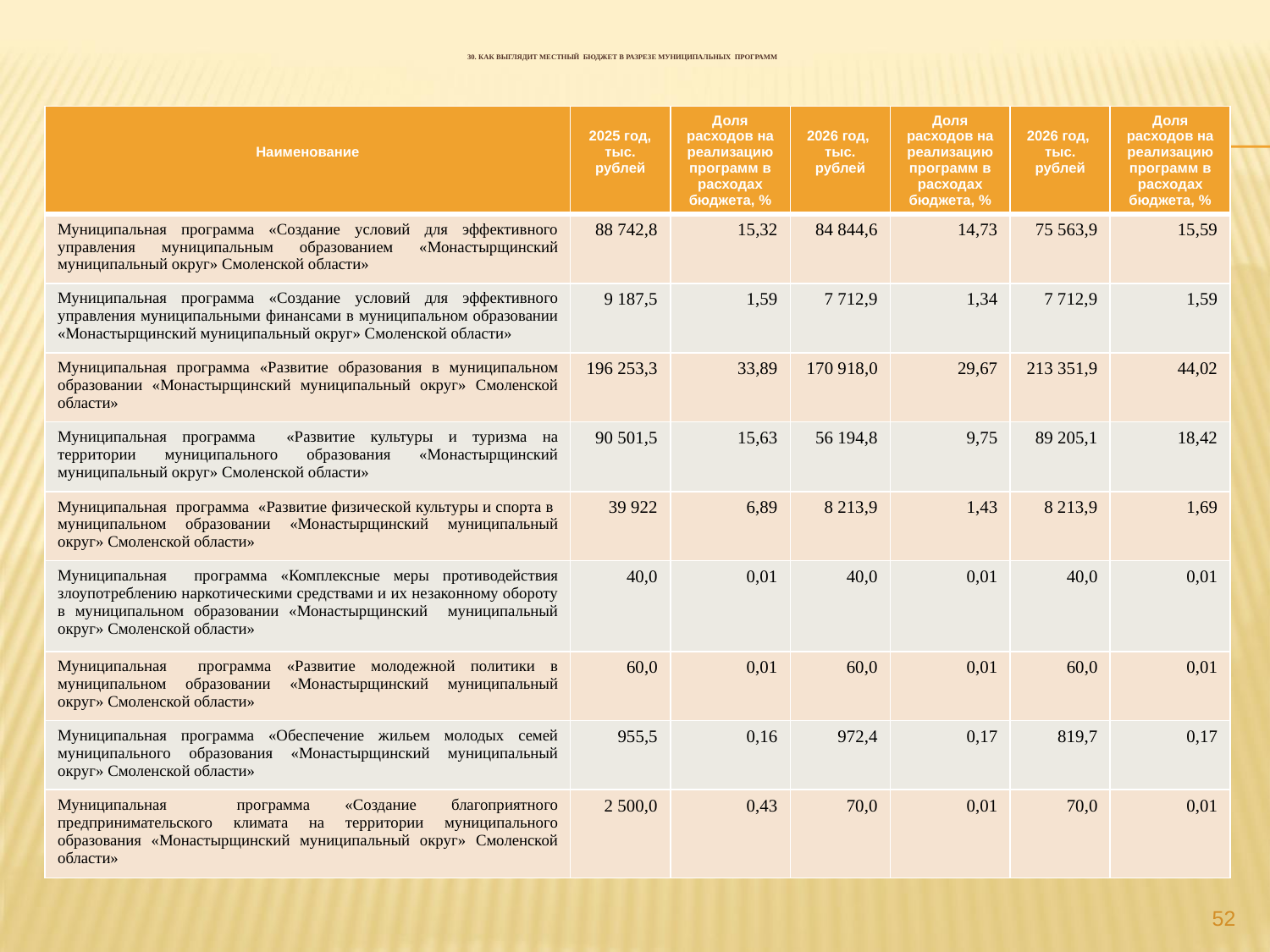

# 30. Как выглядит местный  бюджет в разрезе муниципальных  программ
| Наименование | 2025 год, тыс. рублей | Доля расходов на реализацию программ в расходах бюджета, % | 2026 год, тыс. рублей | Доля расходов на реализацию программ в расходах бюджета, % | 2026 год, тыс. рублей | Доля расходов на реализацию программ в расходах бюджета, % |
| --- | --- | --- | --- | --- | --- | --- |
| Муниципальная программа «Создание условий для эффективного управления муниципальным образованием «Монастырщинский муниципальный округ» Смоленской области» | 88 742,8 | 15,32 | 84 844,6 | 14,73 | 75 563,9 | 15,59 |
| Муниципальная программа «Создание условий для эффективного управления муниципальными финансами в муниципальном образовании «Монастырщинский муниципальный округ» Смоленской области» | 9 187,5 | 1,59 | 7 712,9 | 1,34 | 7 712,9 | 1,59 |
| Муниципальная программа «Развитие образования в муниципальном образовании «Монастырщинский муниципальный округ» Смоленской области» | 196 253,3 | 33,89 | 170 918,0 | 29,67 | 213 351,9 | 44,02 |
| Муниципальная программа «Развитие культуры и туризма на территории муниципального образования «Монастырщинский муниципальный округ» Смоленской области» | 90 501,5 | 15,63 | 56 194,8 | 9,75 | 89 205,1 | 18,42 |
| Муниципальная программа «Развитие физической культуры и спорта в муниципальном образовании «Монастырщинский муниципальный округ» Смоленской области» | 39 922 | 6,89 | 8 213,9 | 1,43 | 8 213,9 | 1,69 |
| Муниципальная программа «Комплексные меры противодействия злоупотреблению наркотическими средствами и их незаконному обороту в муниципальном образовании «Монастырщинский муниципальный округ» Смоленской области» | 40,0 | 0,01 | 40,0 | 0,01 | 40,0 | 0,01 |
| Муниципальная программа «Развитие молодежной политики в муниципальном образовании «Монастырщинский муниципальный округ» Смоленской области» | 60,0 | 0,01 | 60,0 | 0,01 | 60,0 | 0,01 |
| Муниципальная программа «Обеспечение жильем молодых семей муниципального образования «Монастырщинский муниципальный округ» Смоленской области» | 955,5 | 0,16 | 972,4 | 0,17 | 819,7 | 0,17 |
| Муниципальная программа «Создание благоприятного предпринимательского климата на территории муниципального образования «Монастырщинский муниципальный округ» Смоленской области» | 2 500,0 | 0,43 | 70,0 | 0,01 | 70,0 | 0,01 |
52